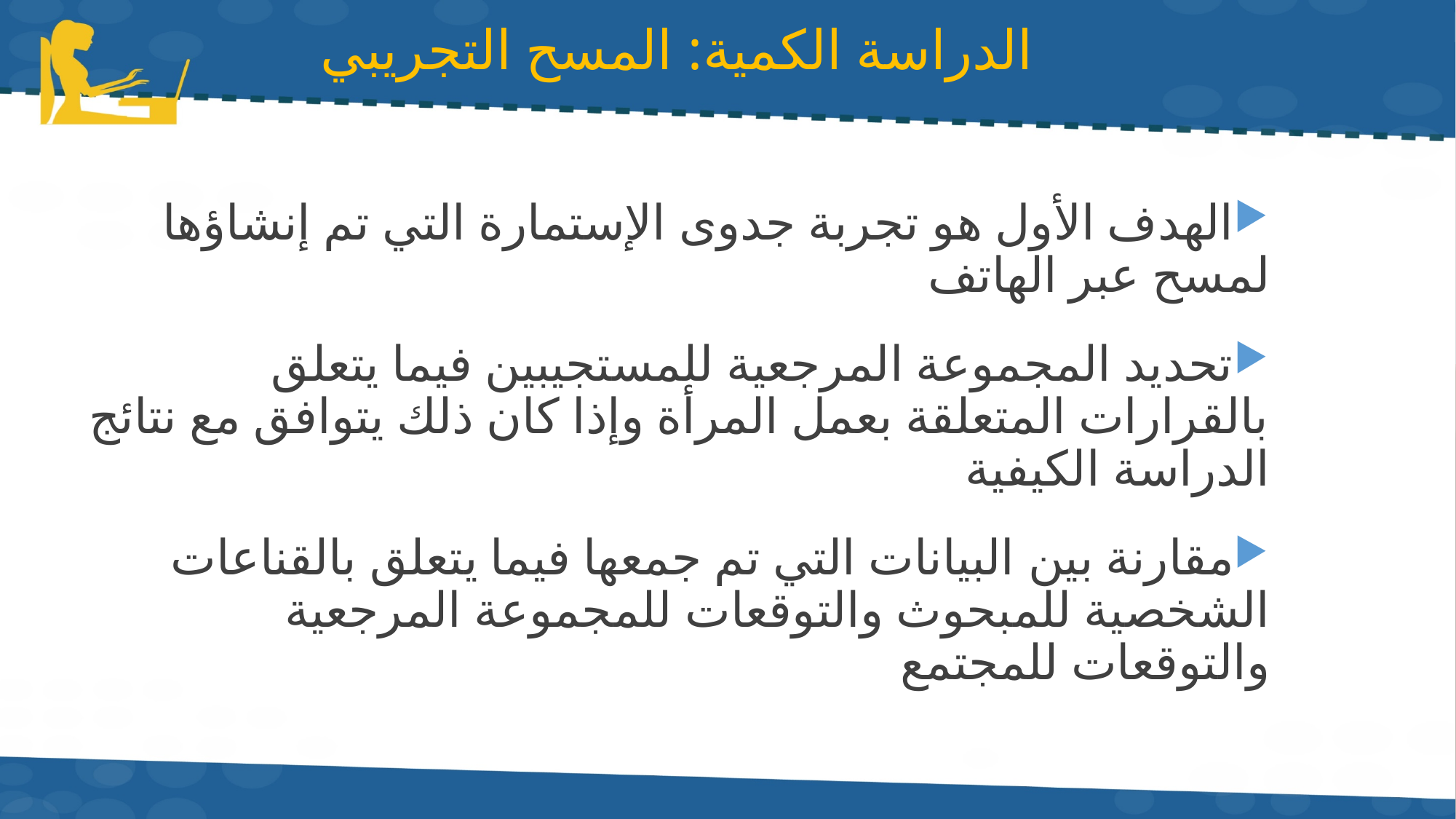

# الدراسة الكمية: المسح التجريبي

الهدف الأول هو تجربة جدوى الإستمارة التي تم إنشاؤها لمسح عبر الهاتف
تحديد المجموعة المرجعية للمستجيبين فيما يتعلق بالقرارات المتعلقة بعمل المرأة وإذا كان ذلك يتوافق مع نتائج الدراسة الكيفية
مقارنة بين البيانات التي تم جمعها فيما يتعلق بالقناعات الشخصية للمبحوث والتوقعات للمجموعة المرجعية والتوقعات للمجتمع